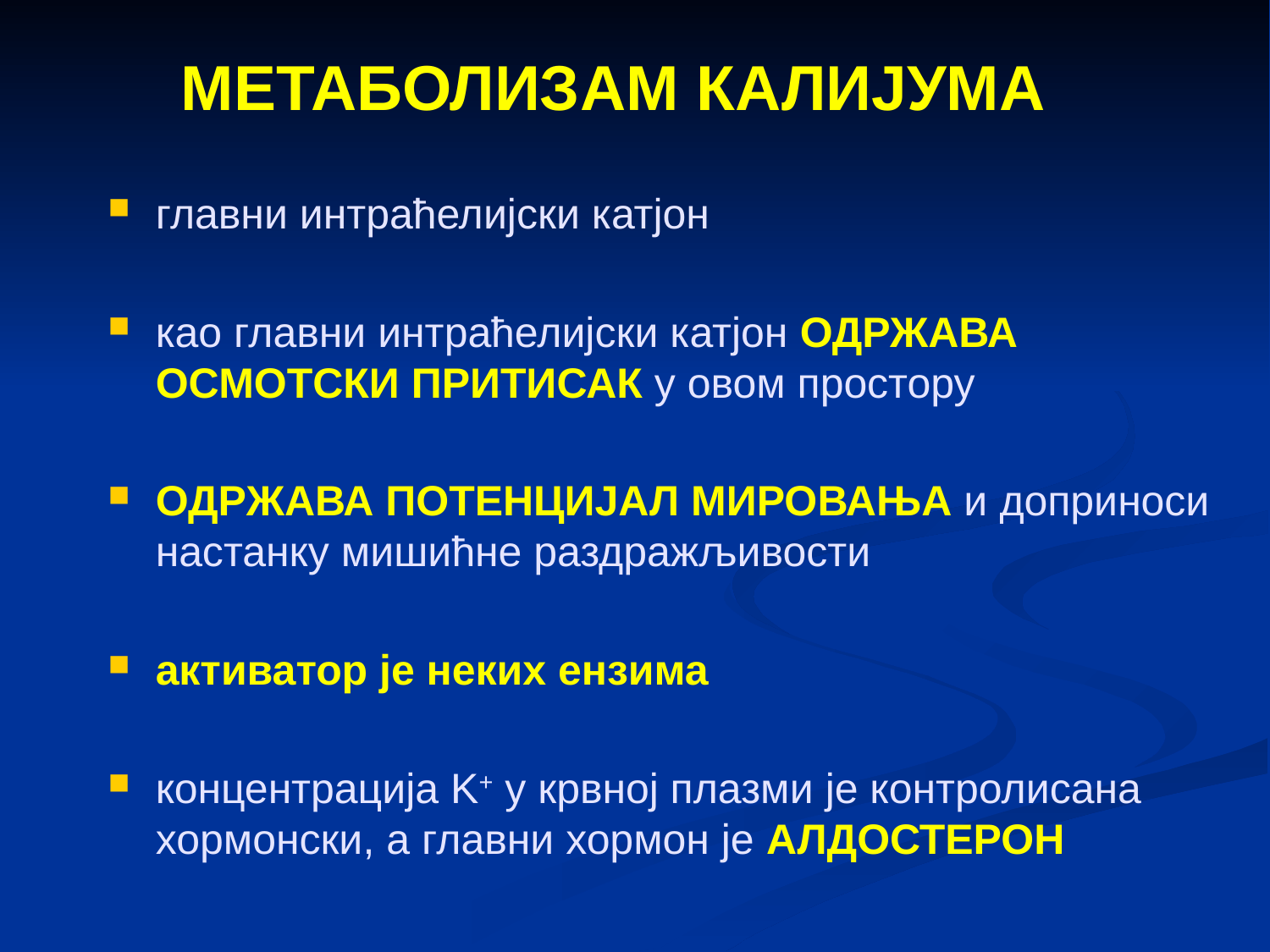

# МЕТАБОЛИЗАМ КАЛИЈУМА
главни интраћелијски катјон

као главни интраћелијски катјон ОДРЖАВА ОСМОТСКИ ПРИТИСАК у овом простору

ОДРЖАВА ПОТЕНЦИЈАЛ МИРОВАЊА и доприноси настанку мишићне раздражљивости

активатор је неких ензима

концентрација K+ у крвној плазми је контролисана хормонски, а главни хормон је АЛДОСТЕРОН